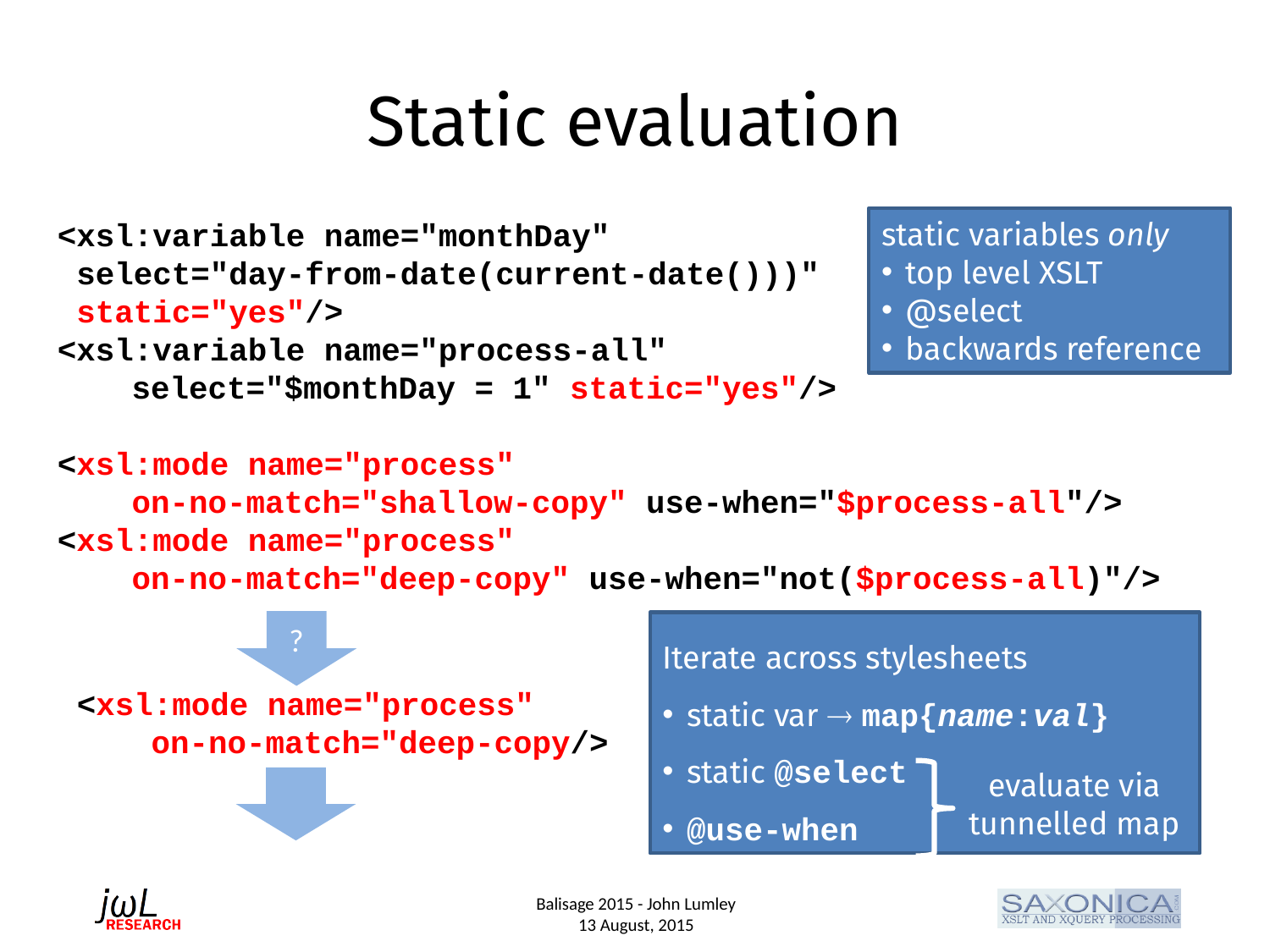

# Static evaluation

static variables only
top level XSLT
@select
backwards reference
<xsl:variable name="monthDay"
 select="day-from-date(current-date()))"
 static="yes"/>
<xsl:variable name="process-all"
	select="$monthDay = 1" static="yes"/>
<xsl:mode name="process"
	on-no-match="shallow-copy" use-when="$process-all"/>
<xsl:mode name="process"
	on-no-match="deep-copy" use-when="not($process-all)"/>
?
<xsl:mode name="process"
	on-no-match="deep-copy/>

Iterate across stylesheets
static var → map{name:val}
static @select
@use-when
evaluate via tunnelled map